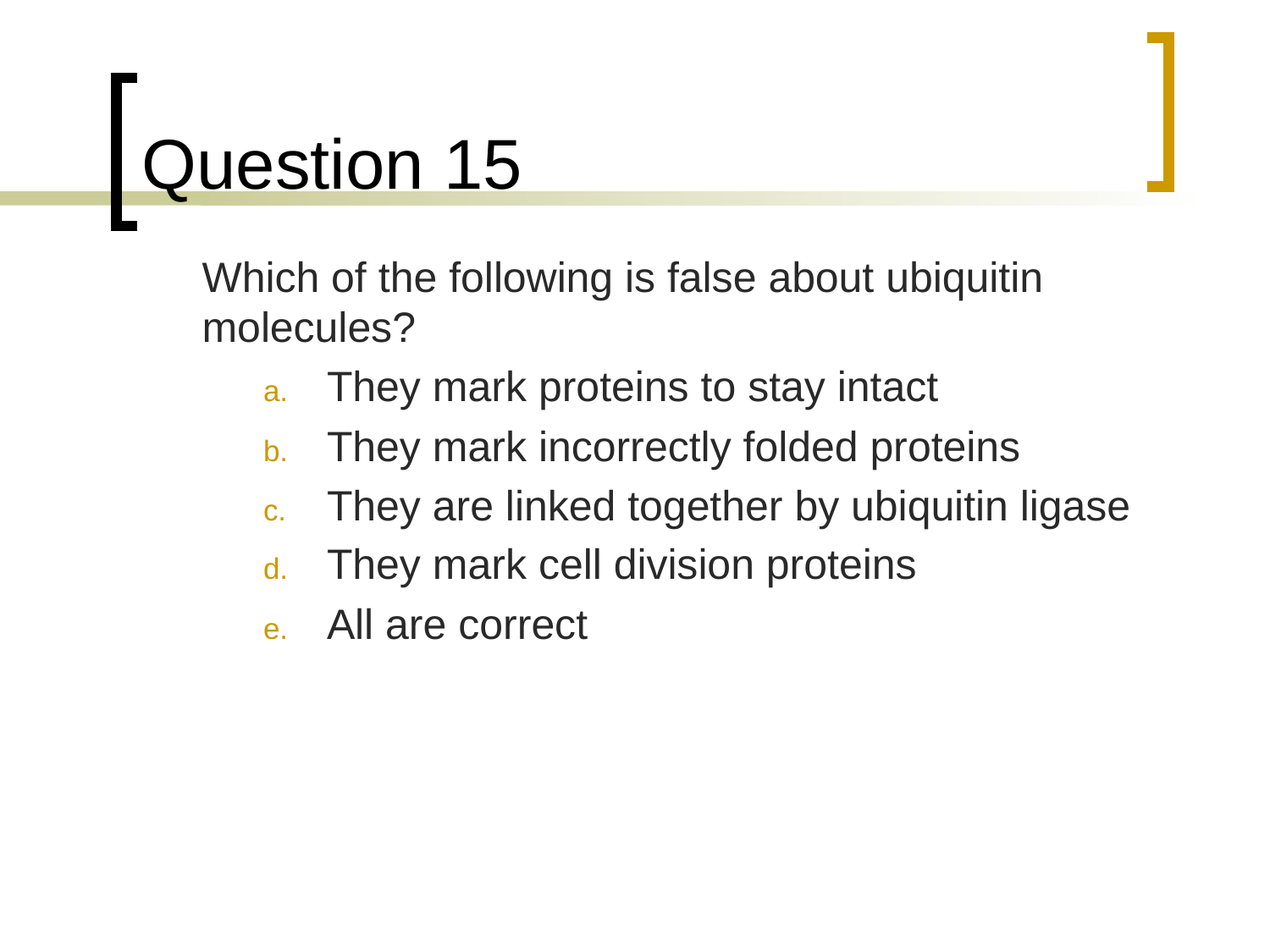

# Question 15
	Which of the following is false about ubiquitin molecules?
They mark proteins to stay intact
They mark incorrectly folded proteins
They are linked together by ubiquitin ligase
They mark cell division proteins
All are correct